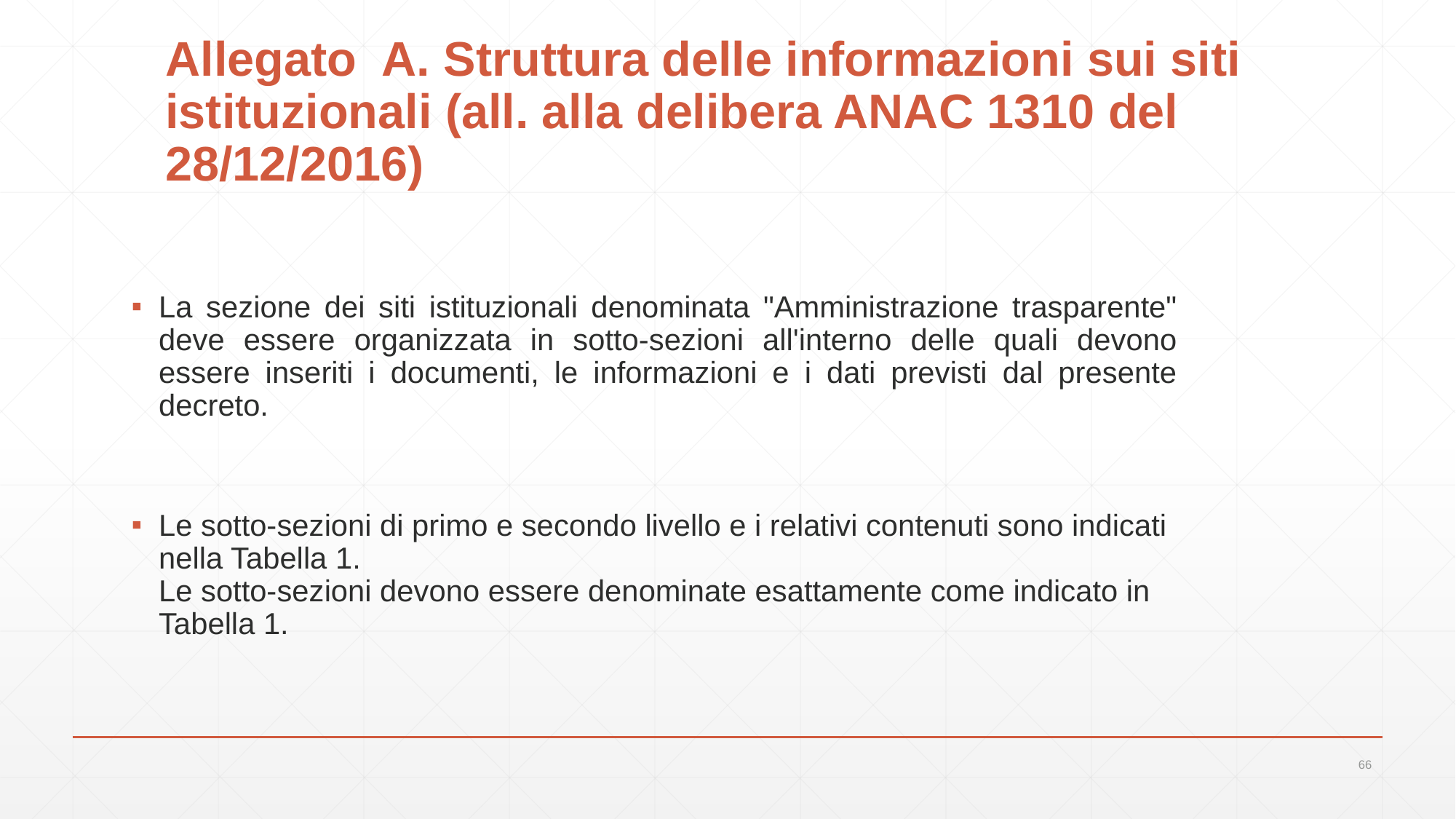

# Allegato  A. Struttura delle informazioni sui siti istituzionali (all. alla delibera ANAC 1310 del 28/12/2016)
La sezione dei siti istituzionali denominata "Amministrazione trasparente" deve essere organizzata in sotto-sezioni all'interno delle quali devono essere inseriti i documenti, le informazioni e i dati previsti dal presente decreto.

Le sotto-sezioni di primo e secondo livello e i relativi contenuti sono indicati nella Tabella 1.
Le sotto-sezioni devono essere denominate esattamente come indicato in Tabella 1.

66